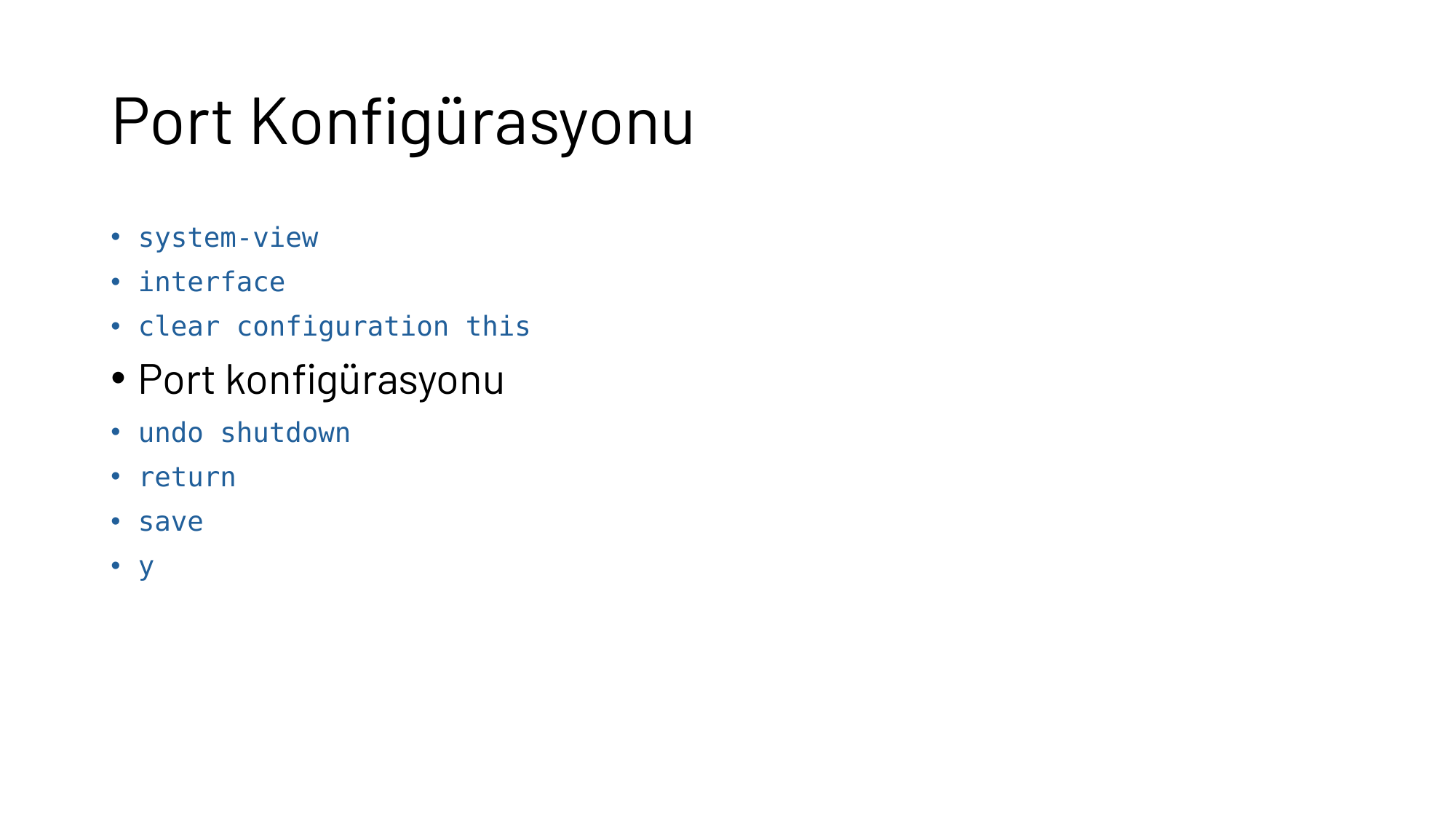

# Port Konfigürasyonu
system-view
interface
clear configuration this
Port konfigürasyonu
undo shutdown
return
save
y